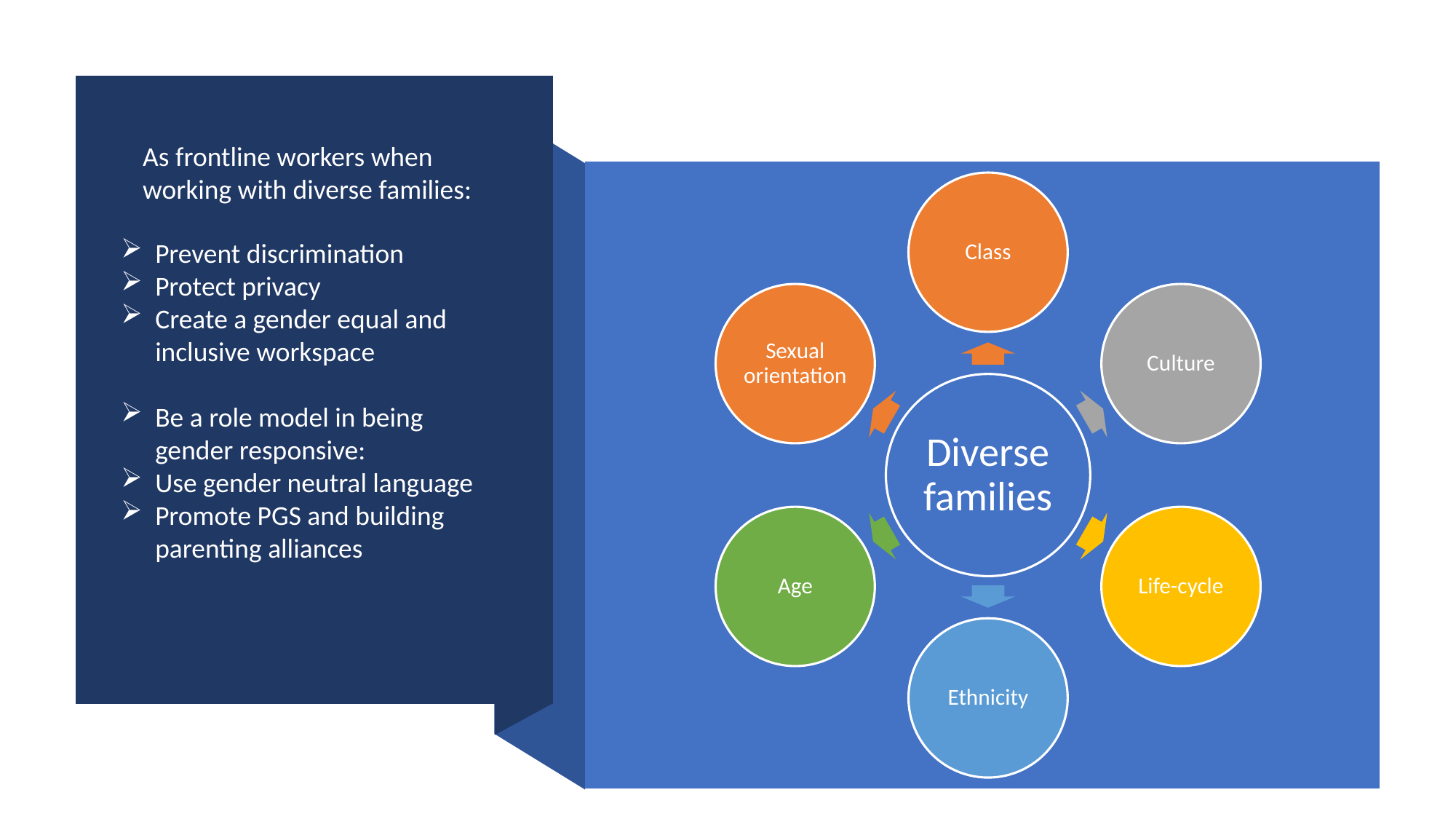

As frontline workers when working with diverse families:

Diverse families

Class

Culture

Life-cycle

Ethnicity

Age

Sexual orientation
Prevent discrimination
Protect privacy
Create a gender equal and inclusive workspace

Be a role model in being gender responsive:
Use gender neutral language
Promote PGS and building parenting alliances